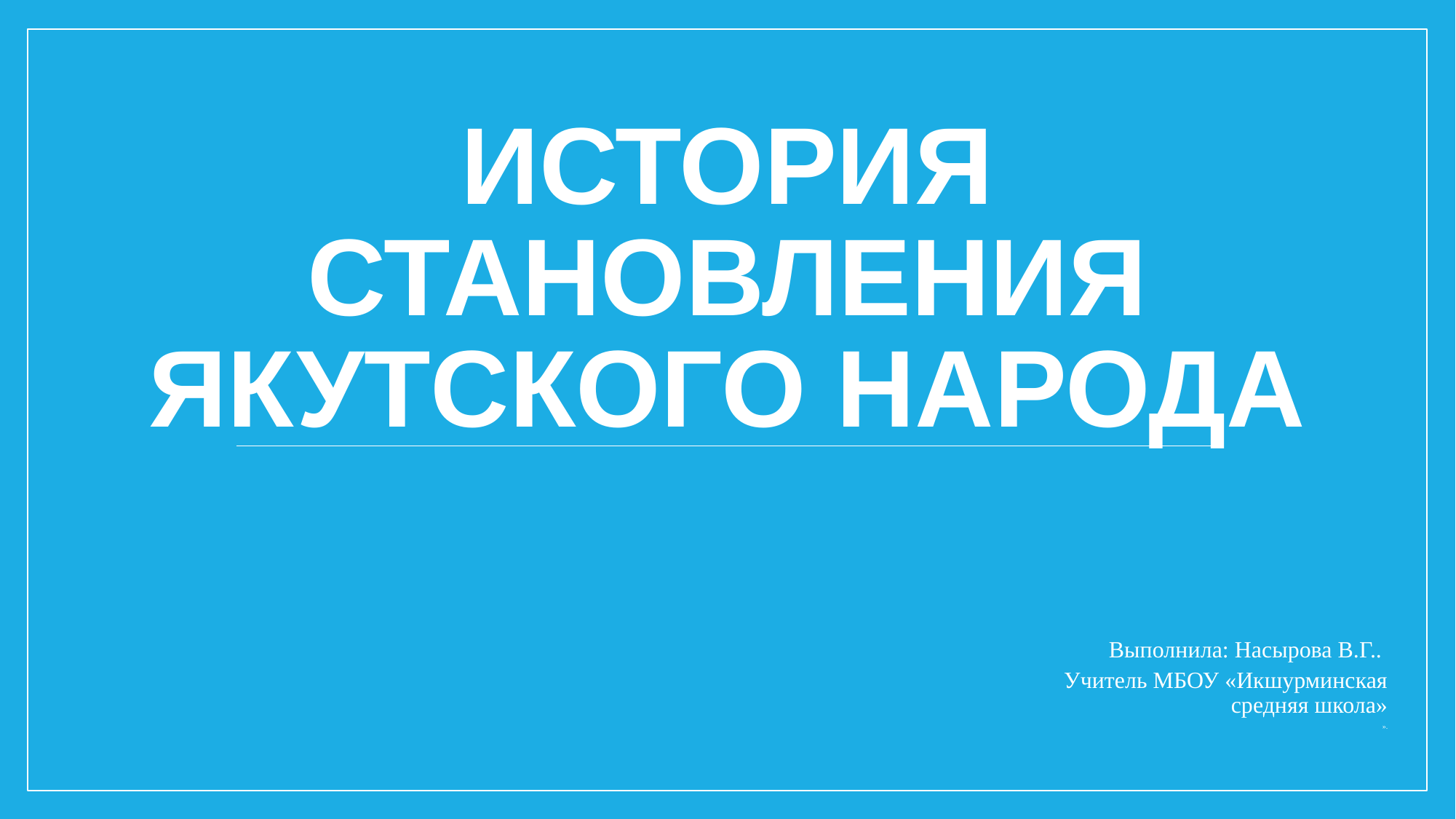

# История становления Якутского народа
Выполнила: Насырова В.Г..
Учитель МБОУ «Икшурминская средняя школа»
».